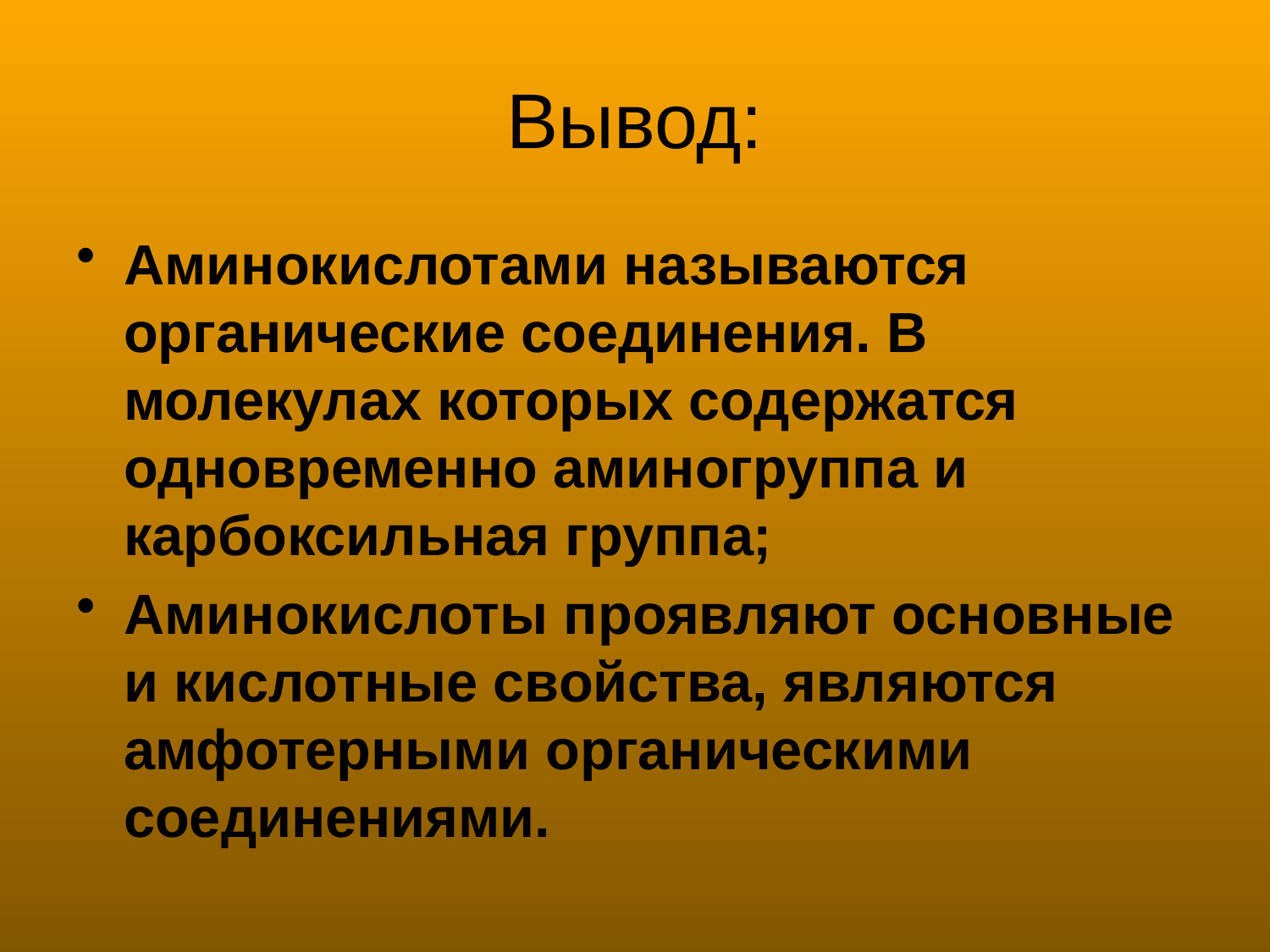

# Вывод:
Аминокислотами называются органические соединения. В молекулах которых содержатся одновременно аминогруппа и карбоксильная группа;
Аминокислоты проявляют основные и кислотные свойства, являются амфотерными органическими соединениями.